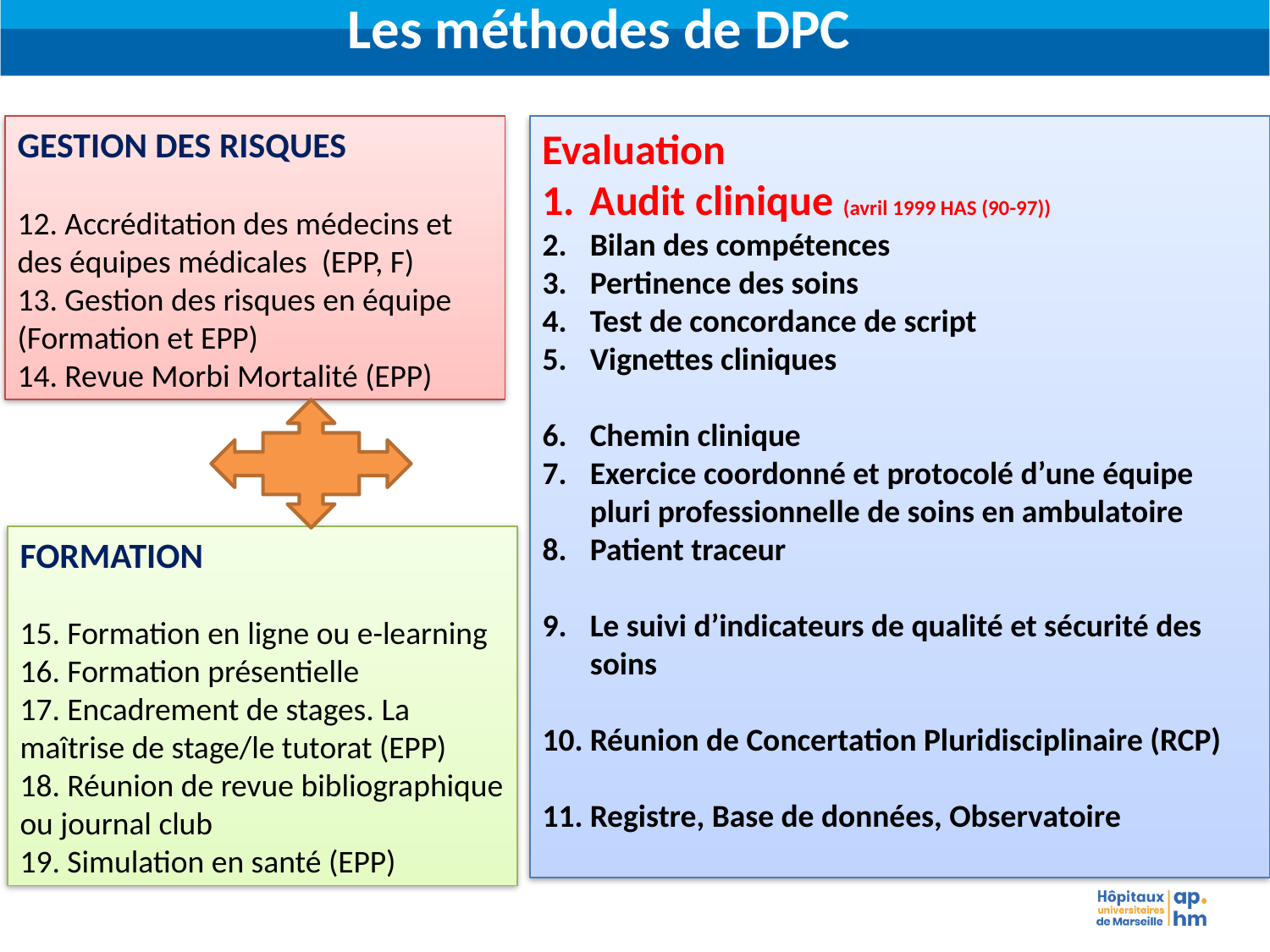

Les méthodes de DPC

GESTION DES RISQUES

12. Accréditation des médecins et des équipes médicales  (EPP, F)
13. Gestion des risques en équipe (Formation et EPP)
14. Revue Morbi Mortalité (EPP)
Evaluation
Audit clinique (avril 1999 HAS (90-97))
Bilan des compétences
Pertinence des soins
Test de concordance de script
Vignettes cliniques

Chemin clinique
Exercice coordonné et protocolé d’une équipe pluri professionnelle de soins en ambulatoire
Patient traceur

Le suivi d’indicateurs de qualité et sécurité des soins

Réunion de Concertation Pluridisciplinaire (RCP)

Registre, Base de données, Observatoire

FORMATION

15. Formation en ligne ou e-learning
16. Formation présentielle
17. Encadrement de stages. La maîtrise de stage/le tutorat (EPP)
18. Réunion de revue bibliographique ou journal club
19. Simulation en santé (EPP)